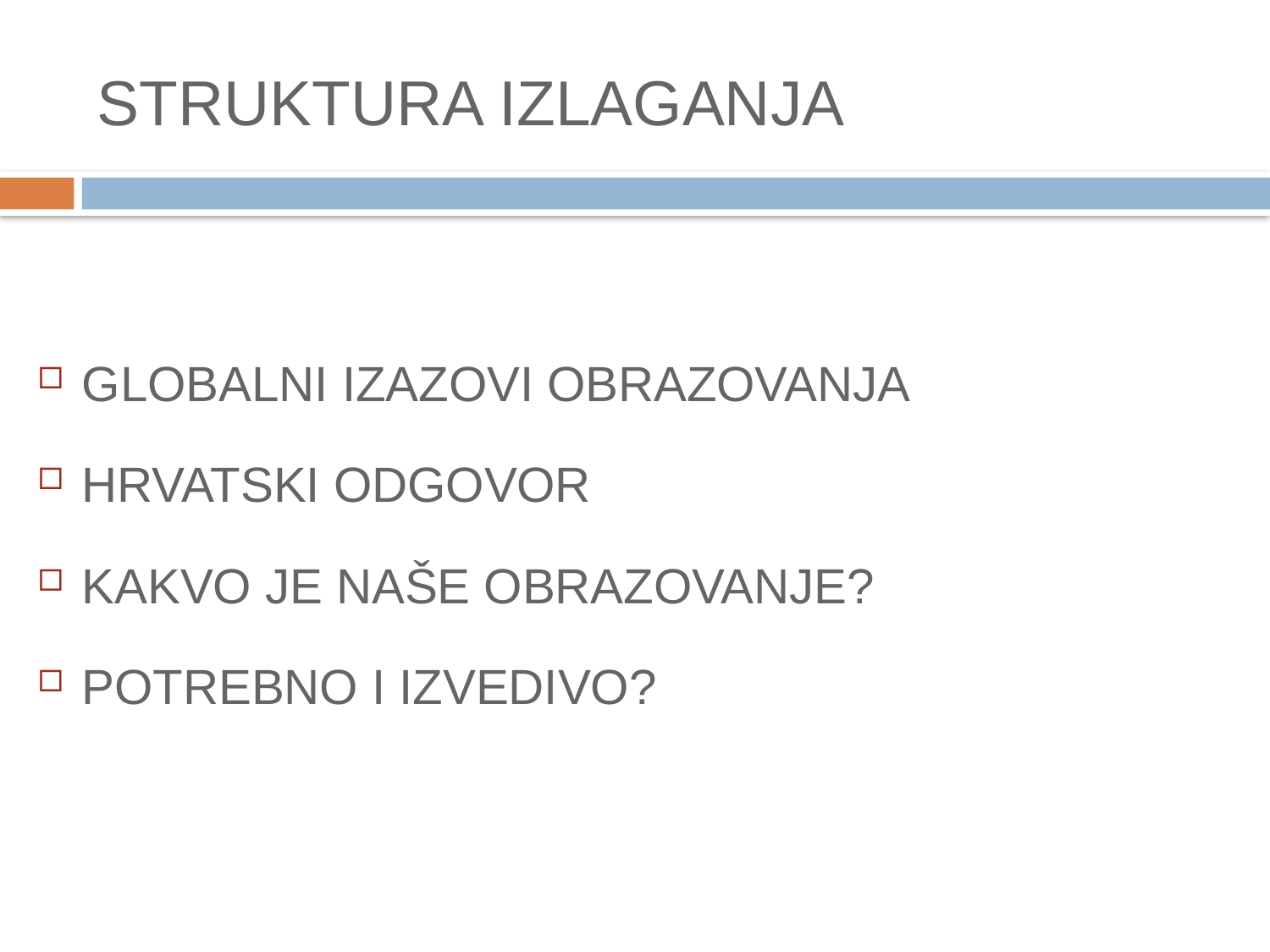

# STRUKTURA IZLAGANJA
GLOBALNI IZAZOVI OBRAZOVANJA
HRVATSKI ODGOVOR
KAKVO JE NAŠE OBRAZOVANJE?
POTREBNO I IZVEDIVO?